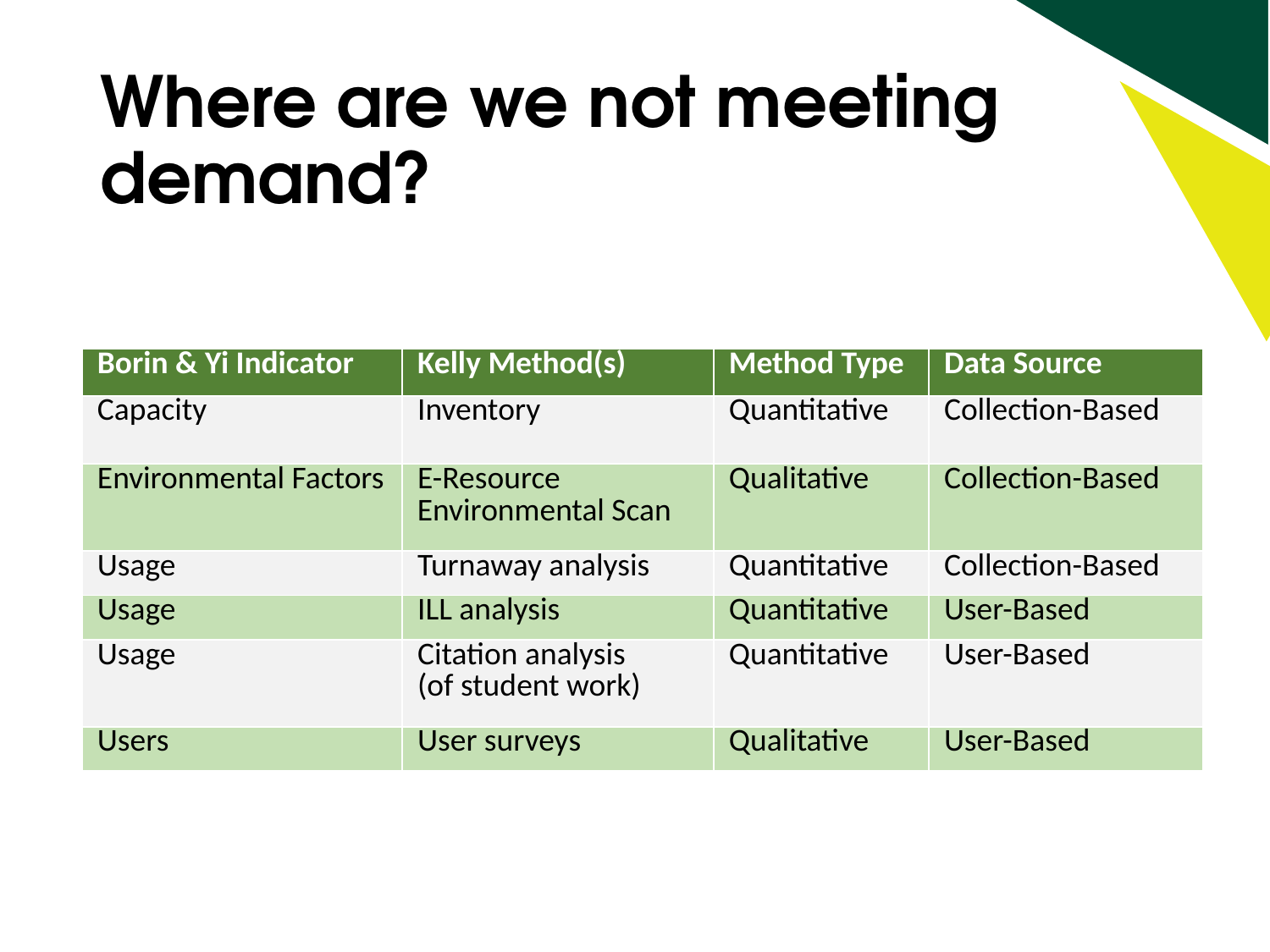

# Where are we not meeting demand?
| Borin & Yi Indicator | Kelly Method(s) | Method Type | Data Source |
| --- | --- | --- | --- |
| Capacity | Inventory | Quantitative | Collection-Based |
| Environmental Factors | E-Resource Environmental Scan | Qualitative | Collection-Based |
| Usage | Turnaway analysis | Quantitative | Collection-Based |
| Usage | ILL analysis | Quantitative | User-Based |
| Usage | Citation analysis (of student work) | Quantitative | User-Based |
| Users | User surveys | Qualitative | User-Based |